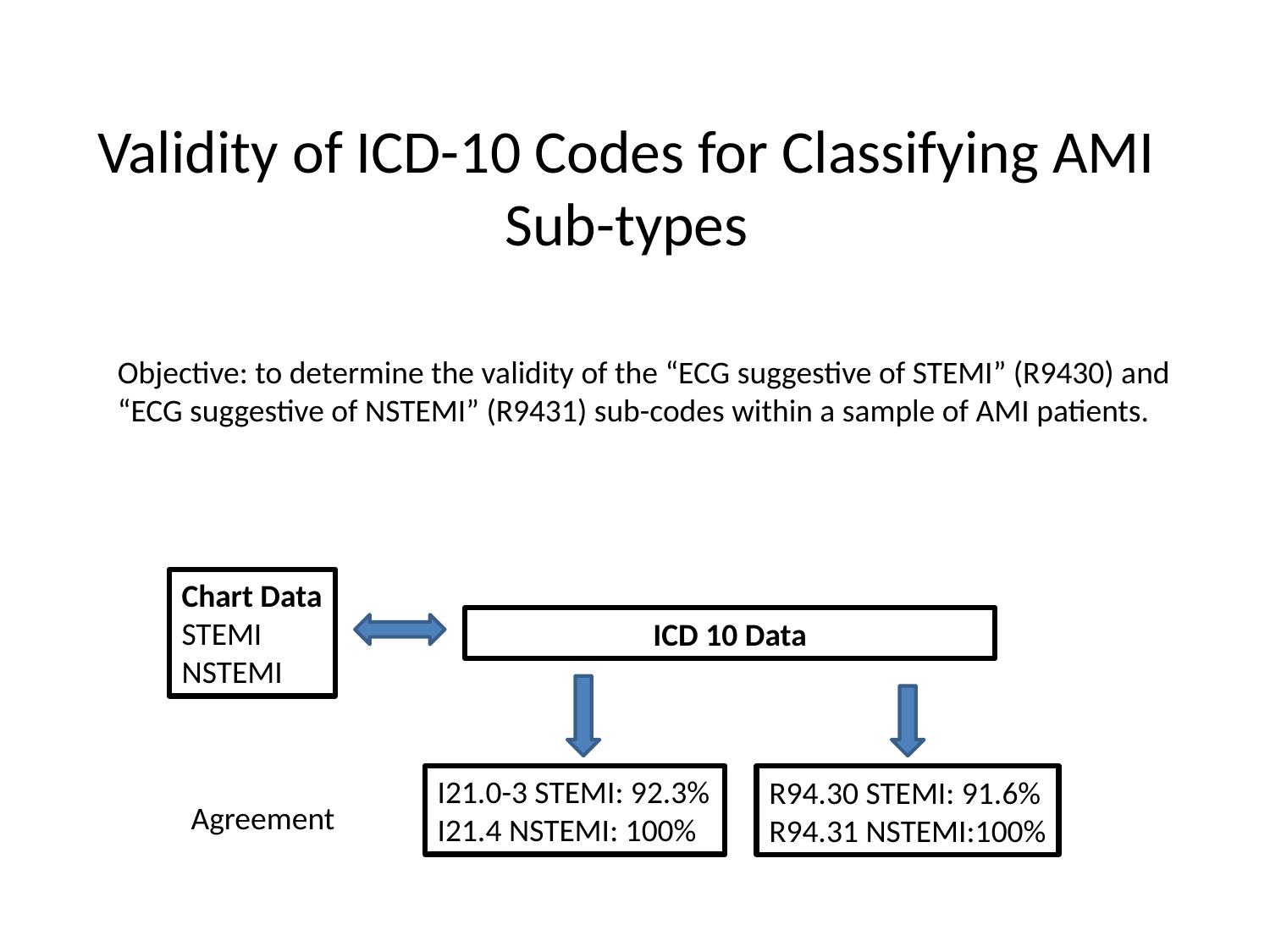

# Validity of ICD-10 Codes for Classifying AMI Sub-types
Objective: to determine the validity of the “ECG suggestive of STEMI” (R9430) and “ECG suggestive of NSTEMI” (R9431) sub-codes within a sample of AMI patients.

Chart Data
STEMI
NSTEMI
ICD 10 Data

I21.0-3 STEMI: 92.3%
I21.4 NSTEMI: 100%
R94.30 STEMI: 91.6%
R94.31 NSTEMI:100%
Agreement